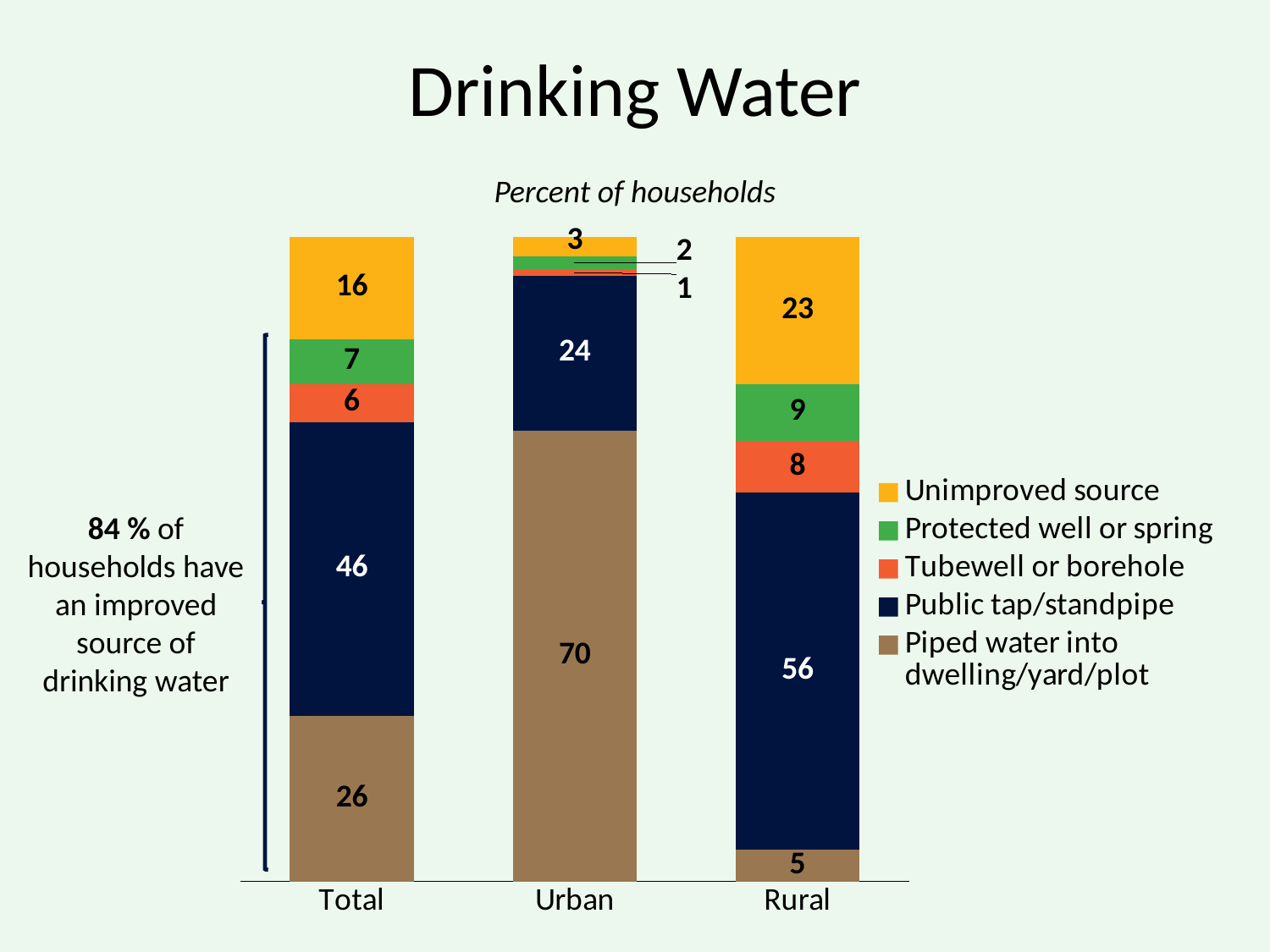

# Drinking Water
Percent of households

### Chart

| Category | Piped water into dwelling/yard/plot | Public tap/standpipe | Tubewell or borehole | Protected well or spring | Unimproved source |
|---|---|---|---|---|---|
| Total | 26.0 | 46.0 | 6.0 | 7.0 | 16.0 |
| Urban | 70.0 | 24.0 | 1.0 | 2.0 | 3.0 |
| Rural | 5.0 | 56.0 | 8.0 | 9.0 | 23.0 |
84 % of households have an improved source of drinking water